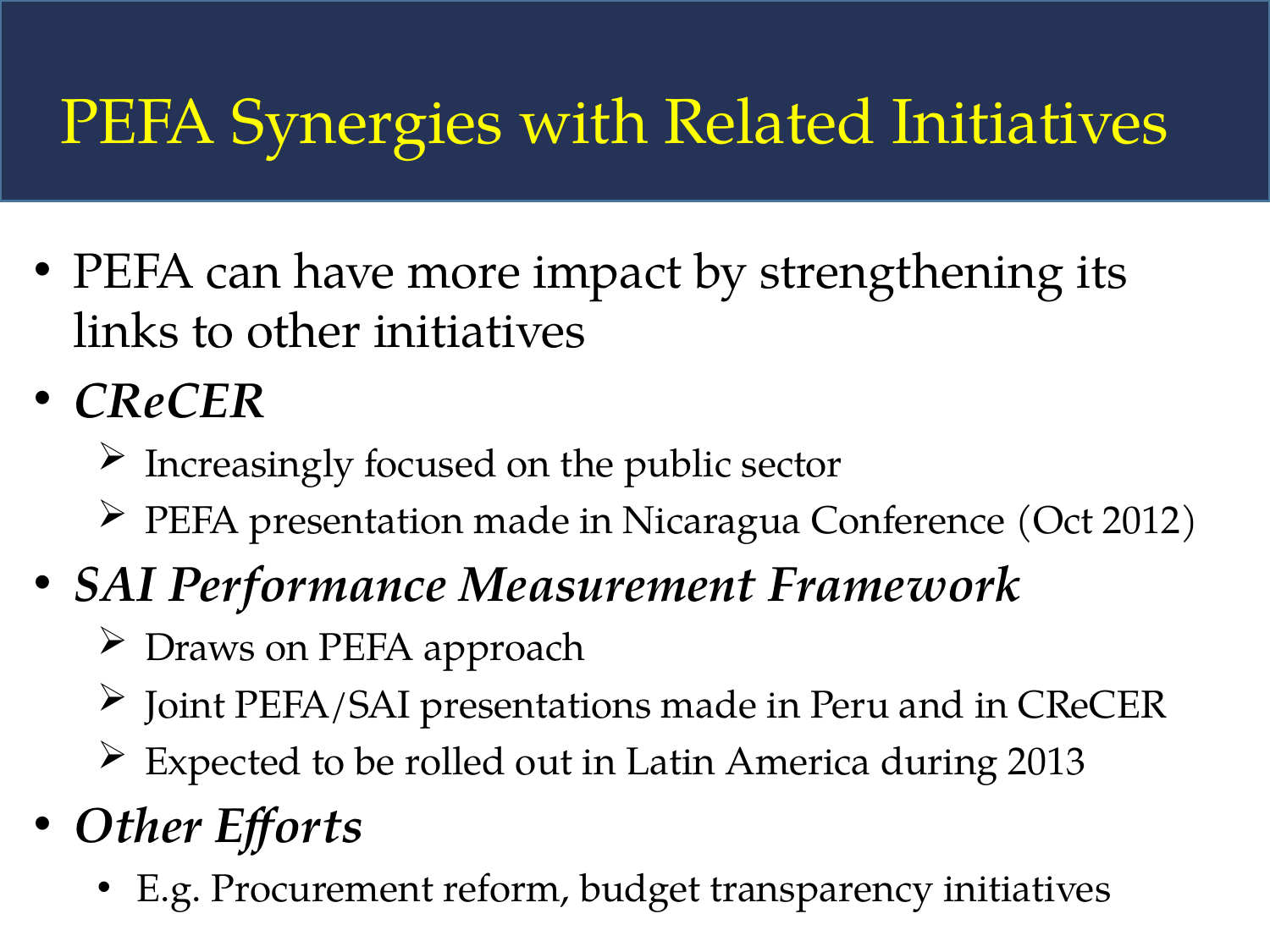

PEFA Synergies with Related Initiatives
PEFA can have more impact by strengthening its links to other initiatives
CReCER
Increasingly focused on the public sector
PEFA presentation made in Nicaragua Conference (Oct 2012)
SAI Performance Measurement Framework
Draws on PEFA approach
Joint PEFA/SAI presentations made in Peru and in CReCER
Expected to be rolled out in Latin America during 2013
Other Efforts
E.g. Procurement reform, budget transparency initiatives